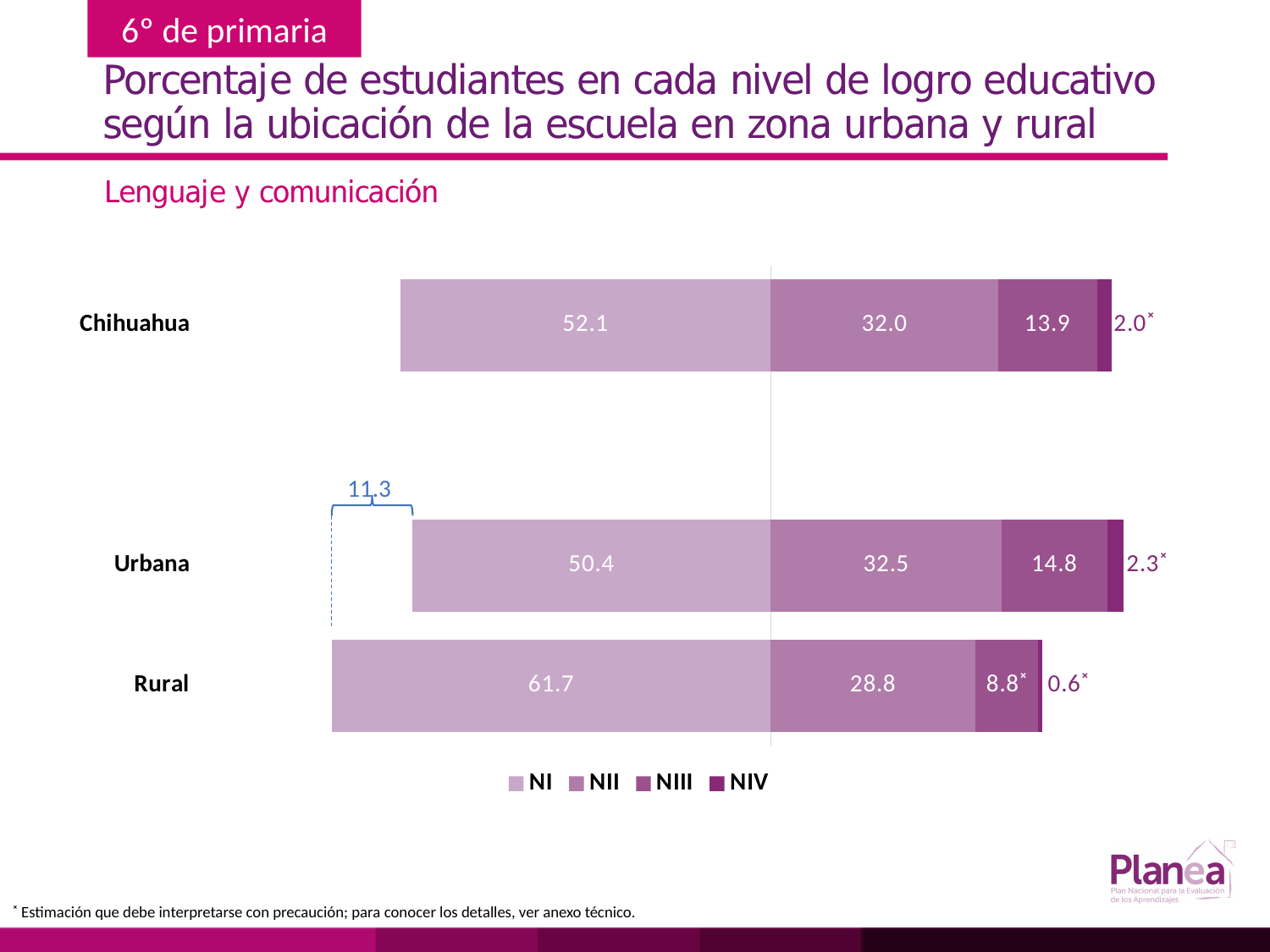

# Porcentaje de estudiantes en cada nivel de logro educativo según la ubicación de la escuela en zona urbana y rural

Lenguaje y comunicación

### Chart

| Category |  |  |  |  |
|---|---|---|---|---|
| Rural | -61.7 | 28.8 | 8.8 | 0.6 |
| Urbana | -50.4 | 32.5 | 14.8 | 2.3 |
|  | None | None | None | None |
| Chihuahua | -52.1 | 32.0 | 13.9 | 2.0 |
11.3
˟ Estimación que debe interpretarse con precaución; para conocer los detalles, ver anexo técnico.